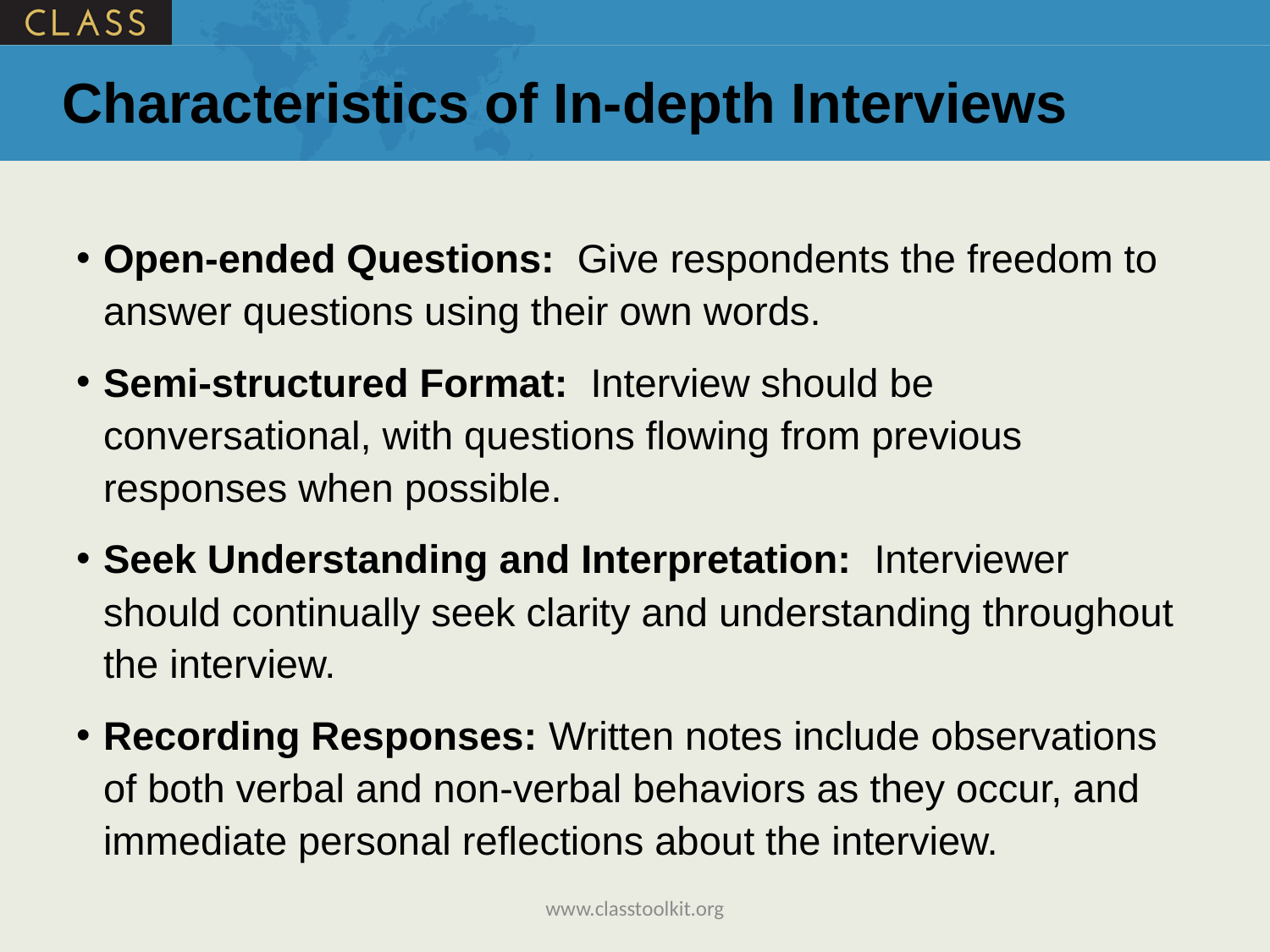

# Characteristics of In-depth Interviews
Open-ended Questions:  Give respondents the freedom to answer questions using their own words.
Semi-structured Format:  Interview should be conversational, with questions flowing from previous responses when possible.
Seek Understanding and Interpretation:  Interviewer should continually seek clarity and understanding throughout the interview.
Recording Responses: Written notes include observations of both verbal and non-verbal behaviors as they occur, and immediate personal reflections about the interview.

www.classtoolkit.org